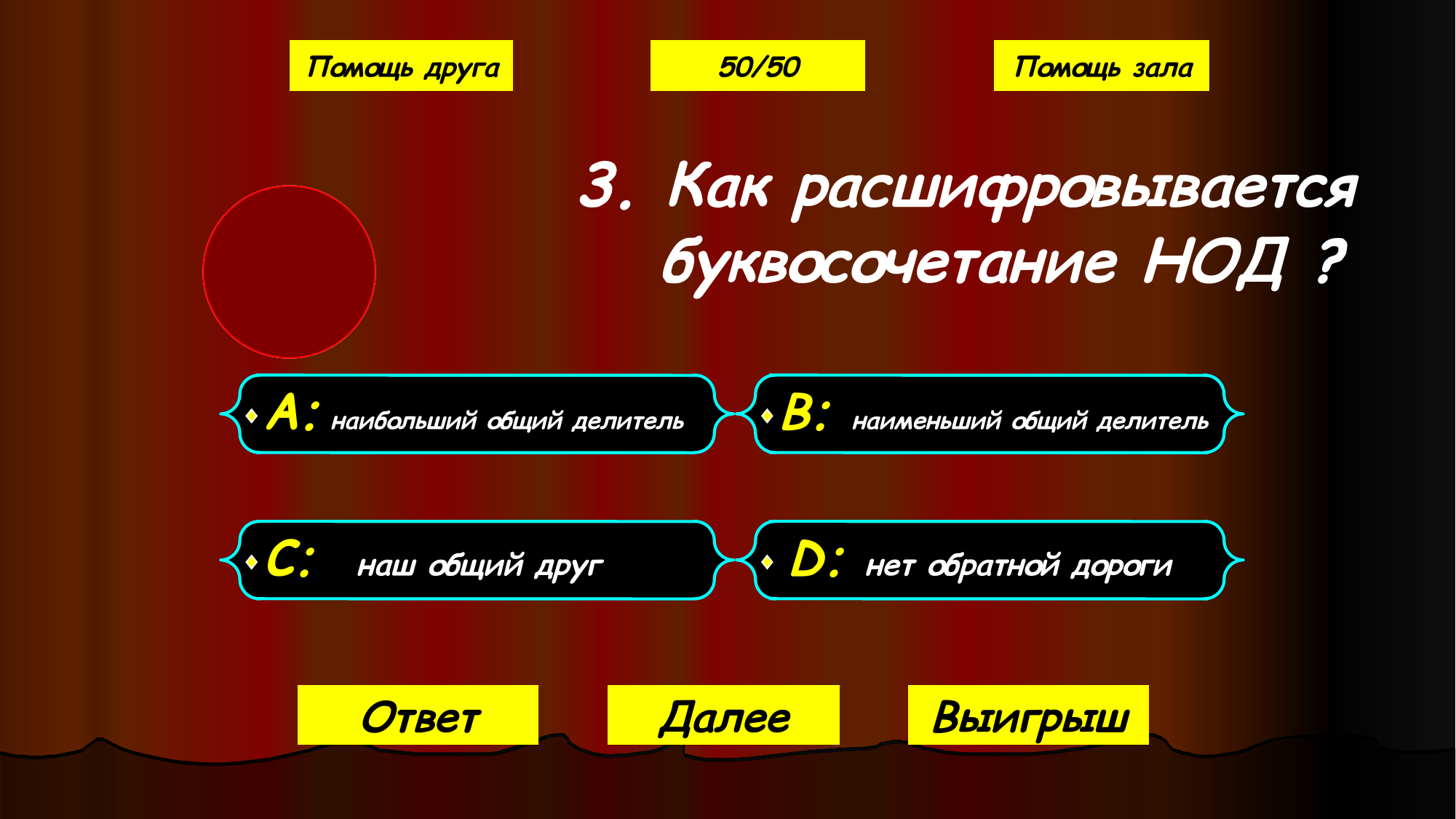

Помощь друга
50/50
Помощь зала
3. Как расшифровывается буквосочетание НОД ?

А: наибольший общий делитель
В: наименьший общий делитель

С:  наш общий друг

D: нет обратной дороги

Ответ
Далее
Выигрыш